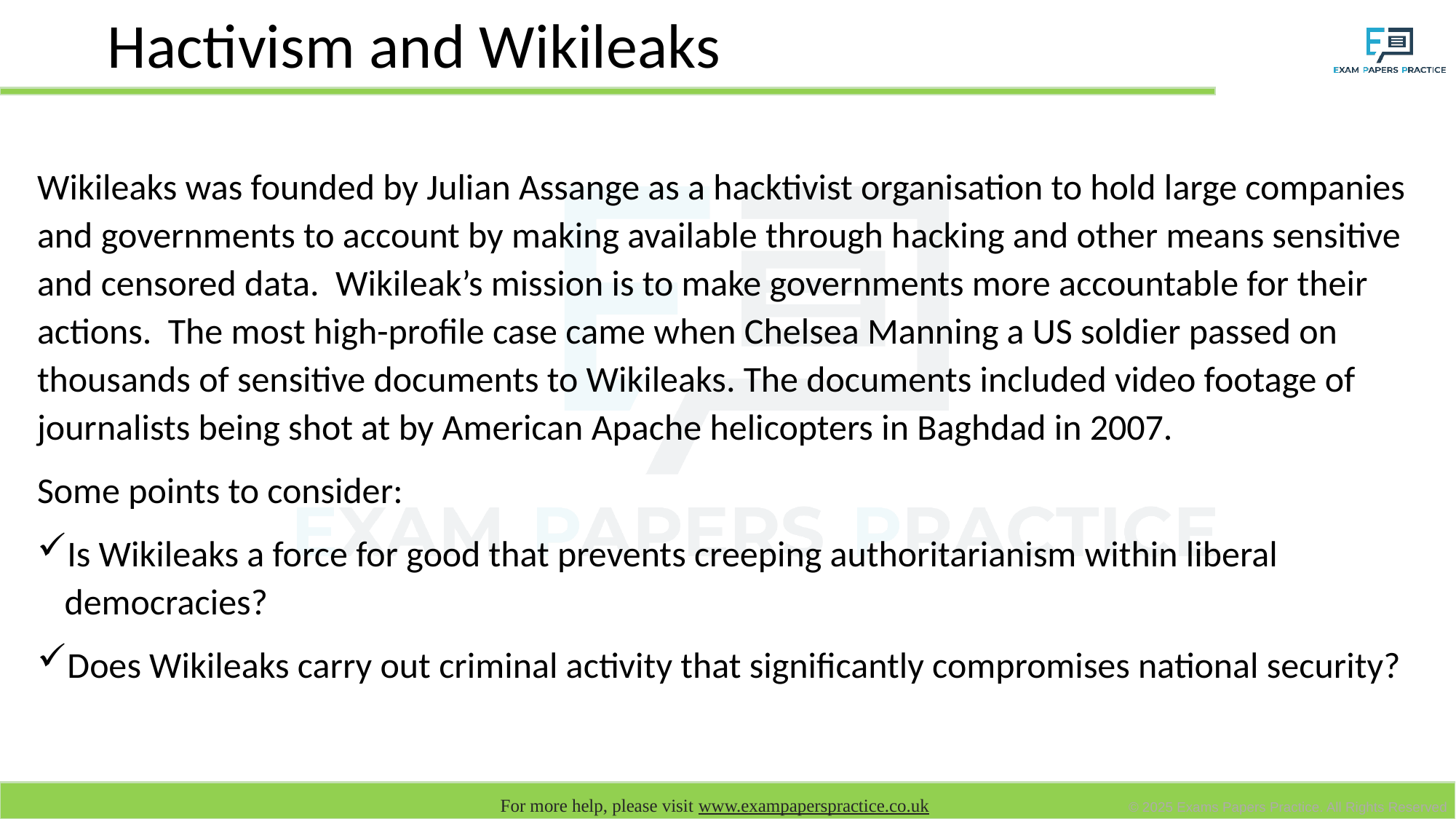

# Hactivism and Wikileaks
Wikileaks was founded by Julian Assange as a hacktivist organisation to hold large companies and governments to account by making available through hacking and other means sensitive and censored data.  Wikileak’s mission is to make governments more accountable for their actions.  The most high-profile case came when Chelsea Manning a US soldier passed on thousands of sensitive documents to Wikileaks. The documents included video footage of journalists being shot at by American Apache helicopters in Baghdad in 2007.
Some points to consider:
Is Wikileaks a force for good that prevents creeping authoritarianism within liberal democracies?
Does Wikileaks carry out criminal activity that significantly compromises national security?